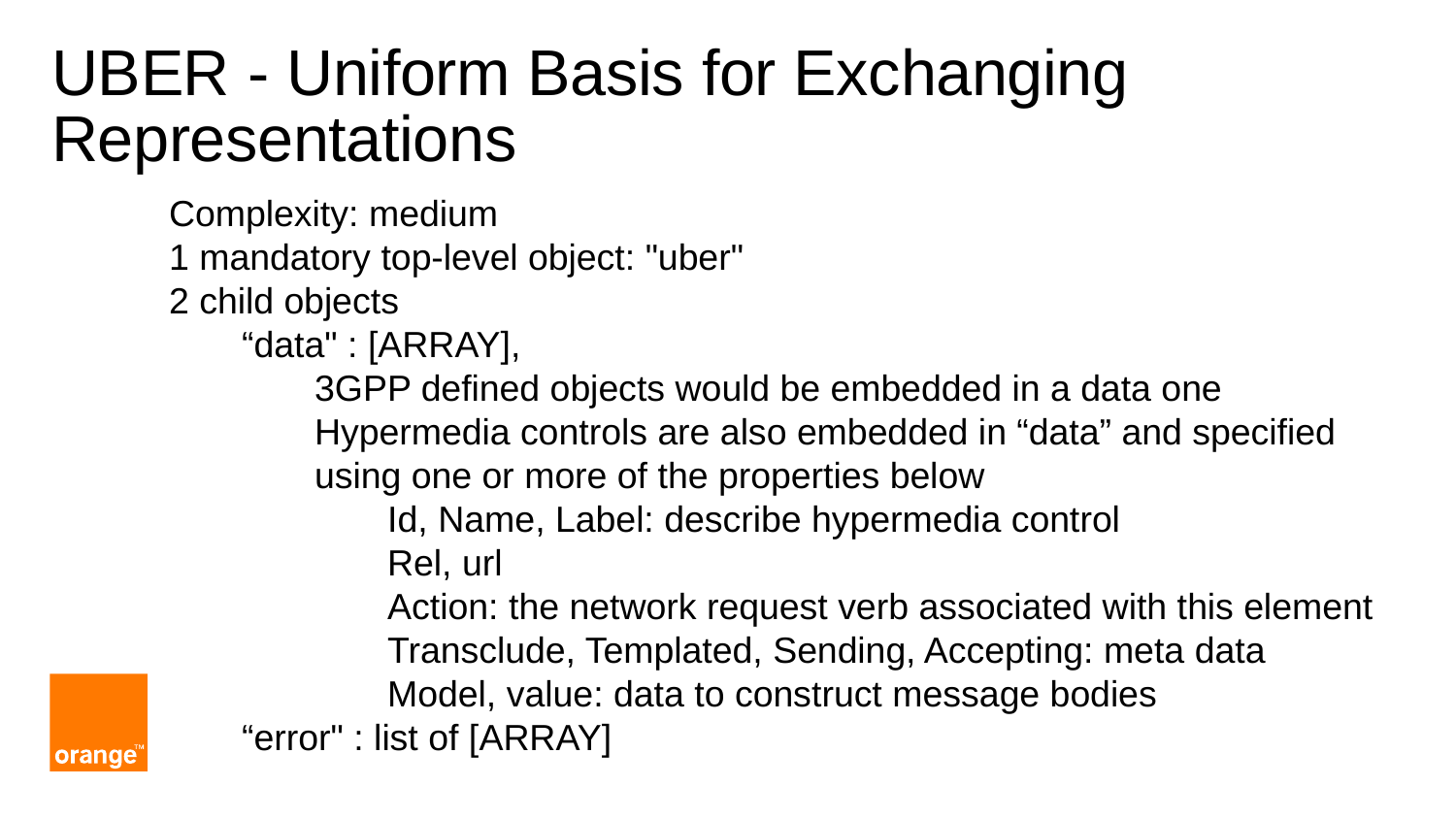

# UBER - Uniform Basis for Exchanging Representations
Complexity: medium
1 mandatory top-level object: "uber"
2 child objects
“data" : [ARRAY],
3GPP defined objects would be embedded in a data one
Hypermedia controls are also embedded in “data” and specified using one or more of the properties below
Id, Name, Label: describe hypermedia control
Rel, url
Action: the network request verb associated with this element
Transclude, Templated, Sending, Accepting: meta data
Model, value: data to construct message bodies
“error" : list of [ARRAY]